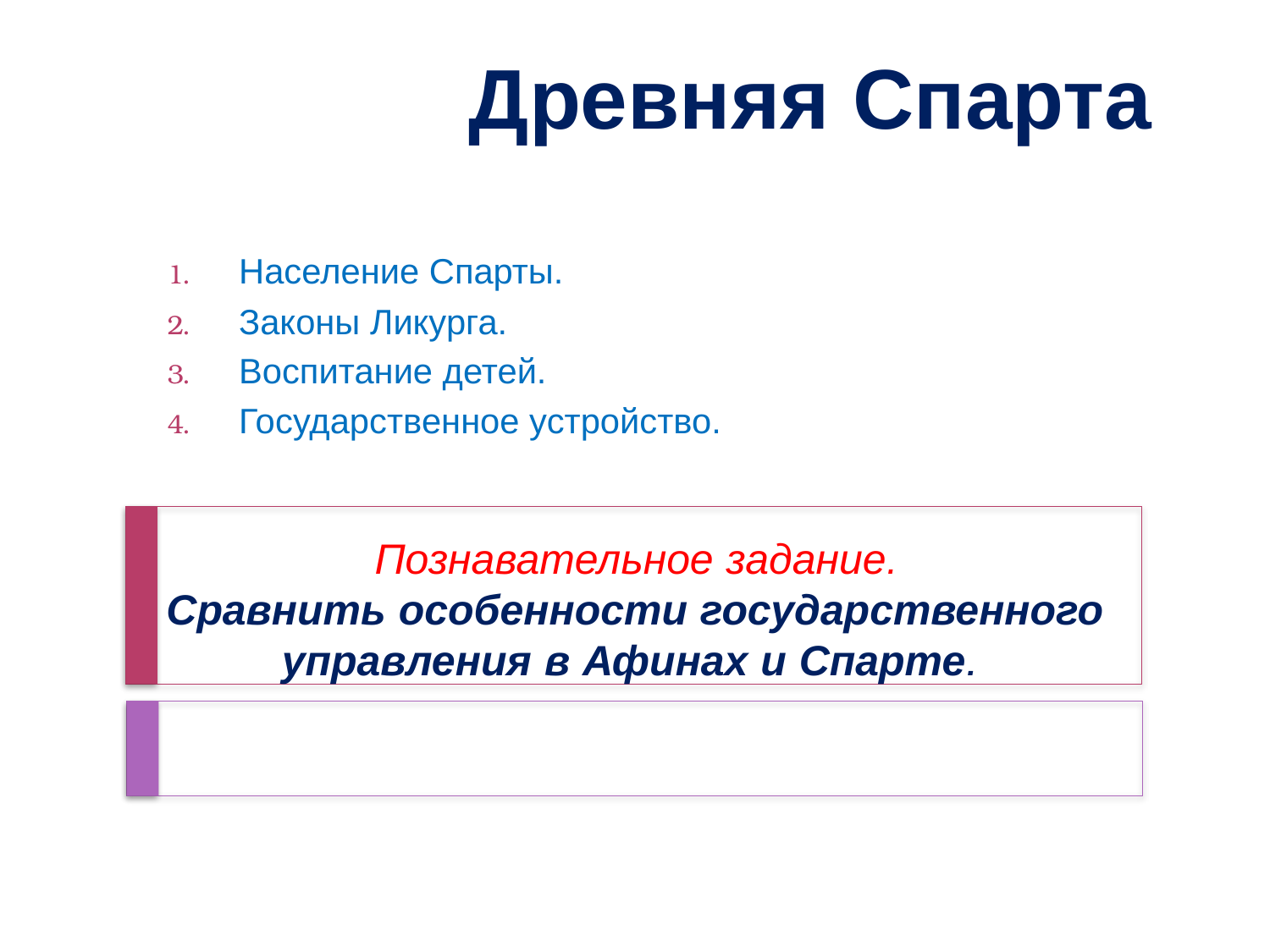

# Древняя Спарта
Население Спарты.
Законы Ликурга.
Воспитание детей.
Государственное устройство.
Познавательное задание.
Сравнить особенности государственного управления в Афинах и Спарте.